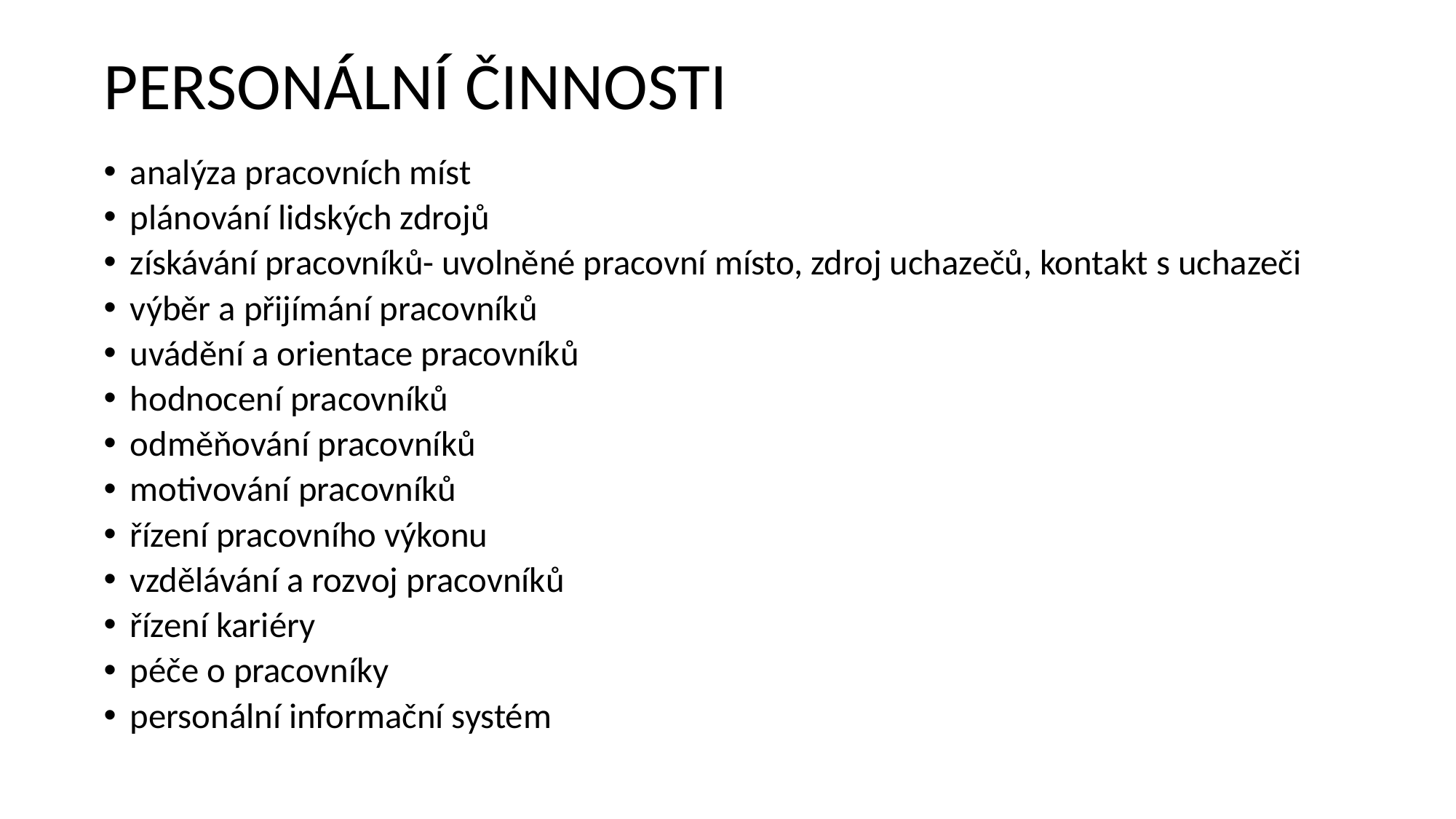

# PERSONÁLNÍ ČINNOSTI
analýza pracovních míst
plánování lidských zdrojů
získávání pracovníků- uvolněné pracovní místo, zdroj uchazečů, kontakt s uchazeči
výběr a přijímání pracovníků
uvádění a orientace pracovníků
hodnocení pracovníků
odměňování pracovníků
motivování pracovníků
řízení pracovního výkonu
vzdělávání a rozvoj pracovníků
řízení kariéry
péče o pracovníky
personální informační systém